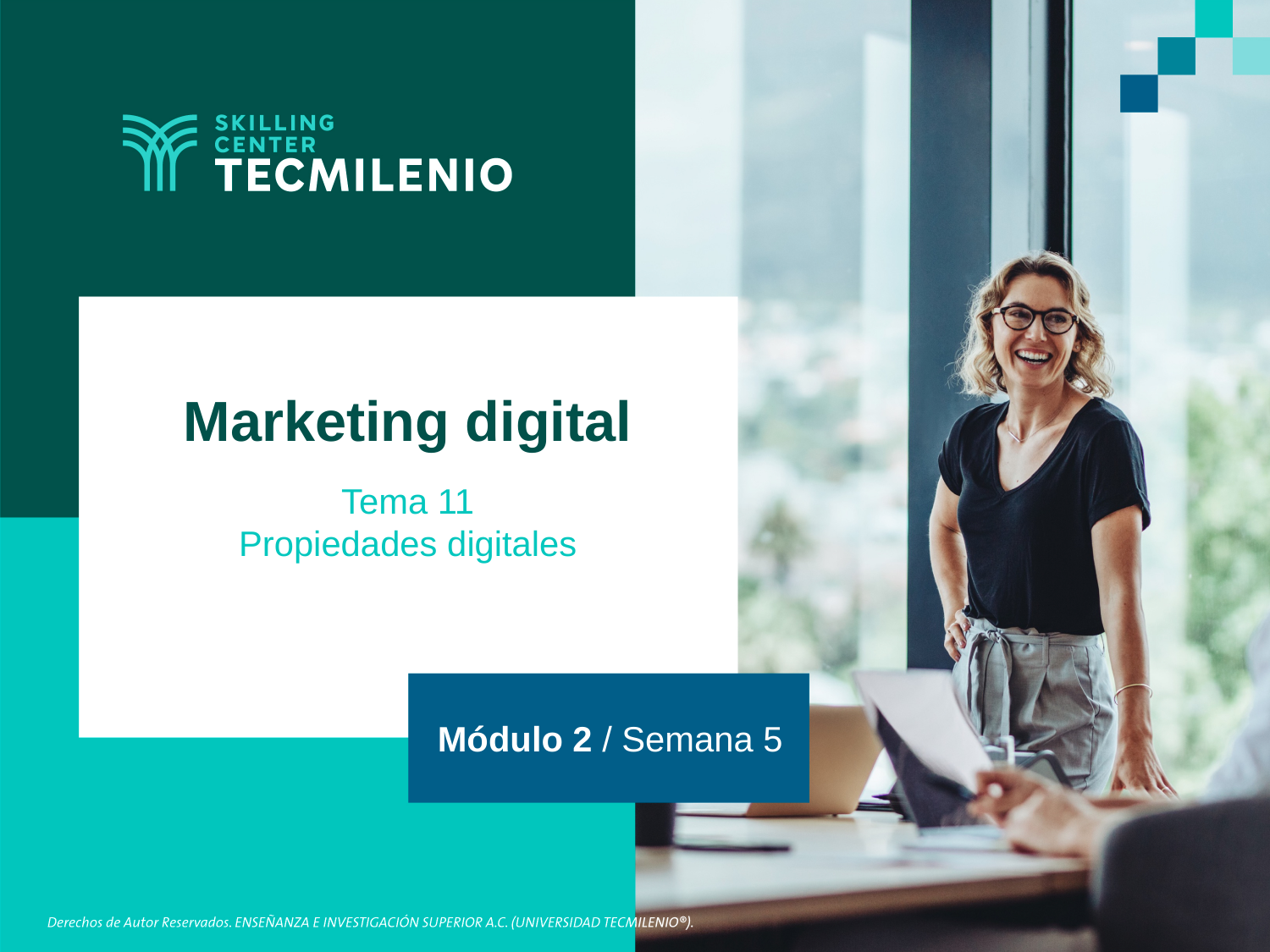

Marketing digital
Tema 11
Propiedades digitales

Módulo 2 / Semana 5